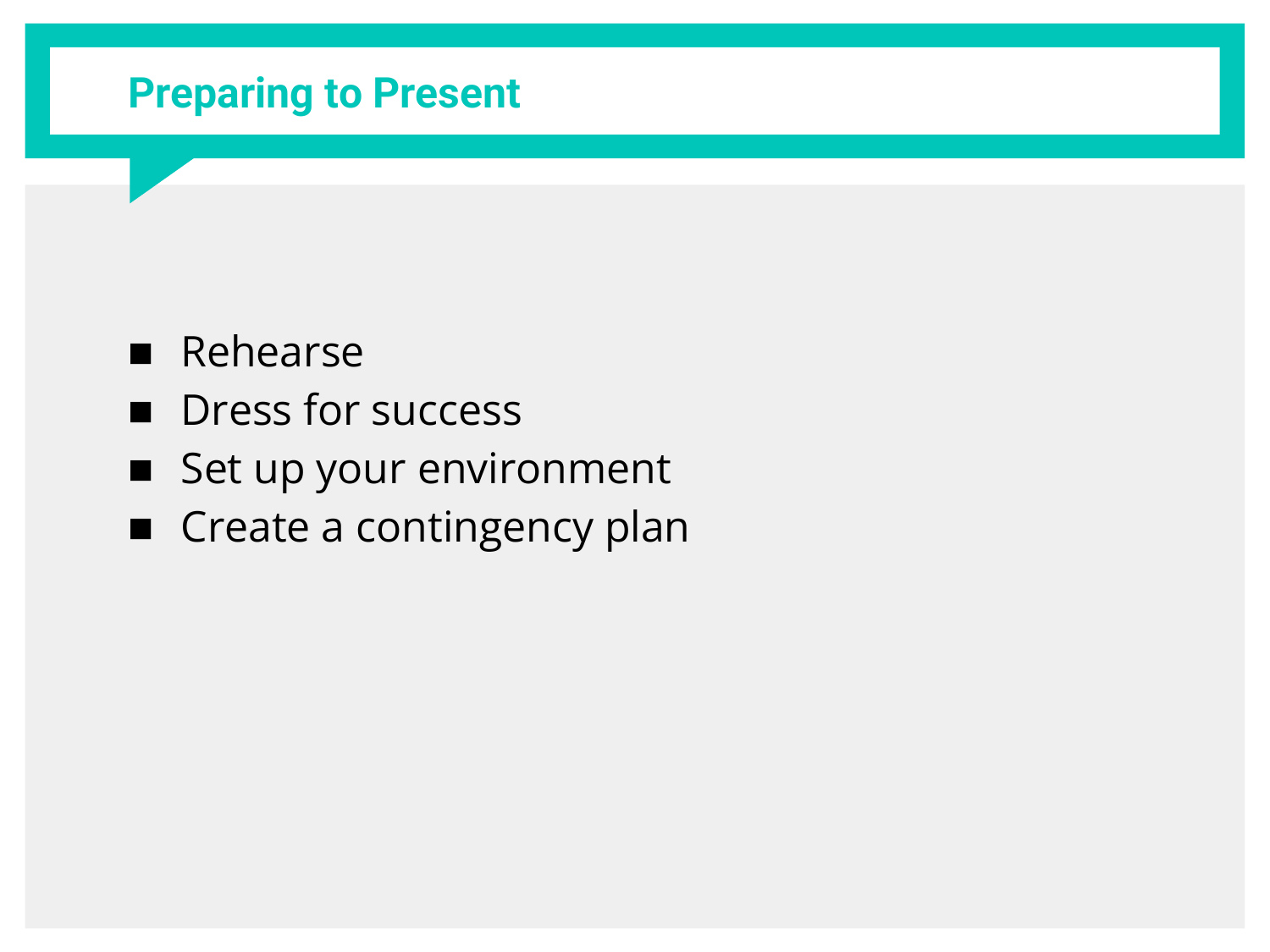

# Preparing to Present

Rehearse
Dress for success
Set up your environment
Create a contingency plan